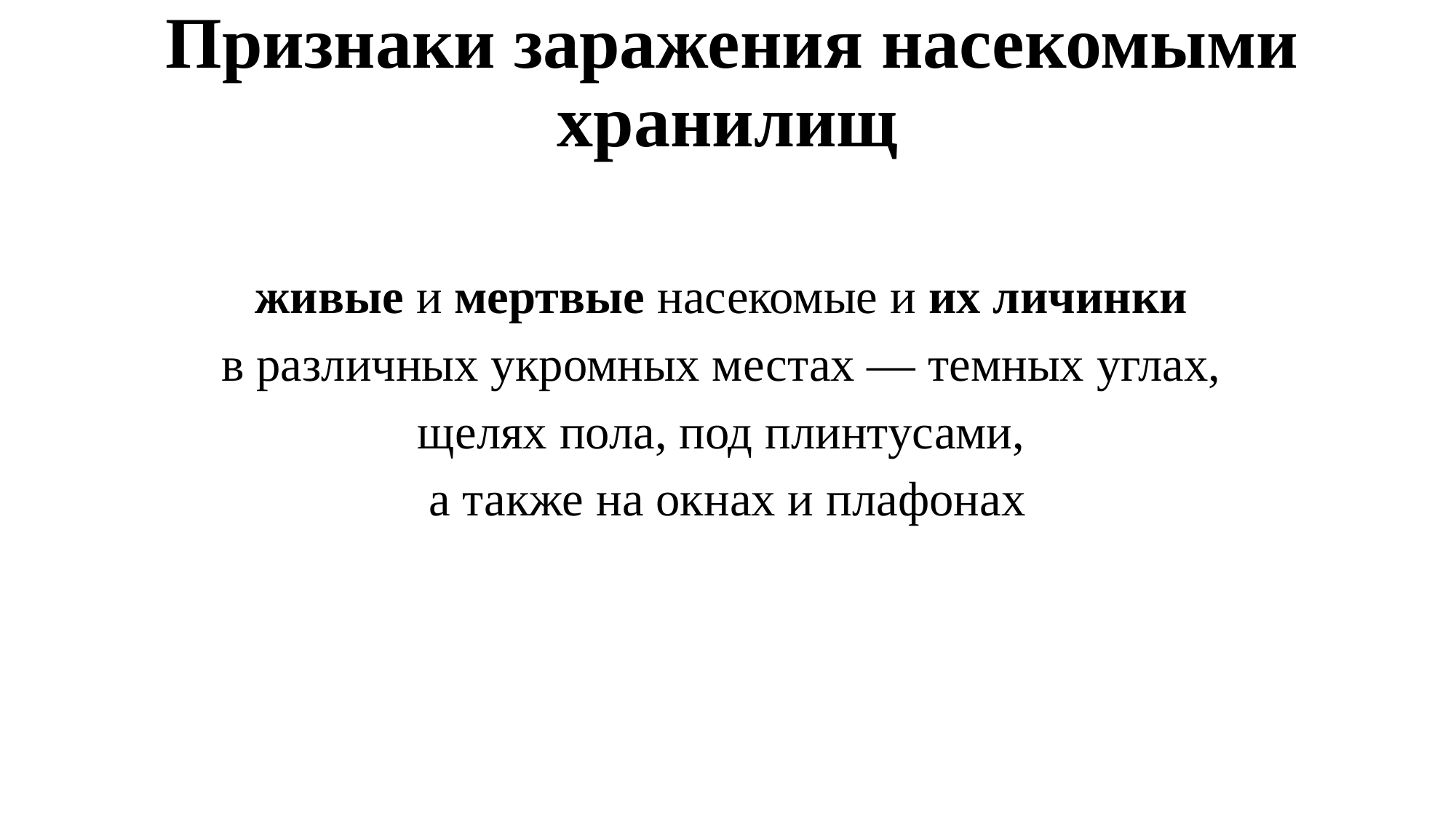

Признаки заражения насекомыми хранилищ

живые и мертвые насекомые и их личинки
в различных укромных местах — темных углах,
щелях пола, под плинтусами,
а также на окнах и плафонах